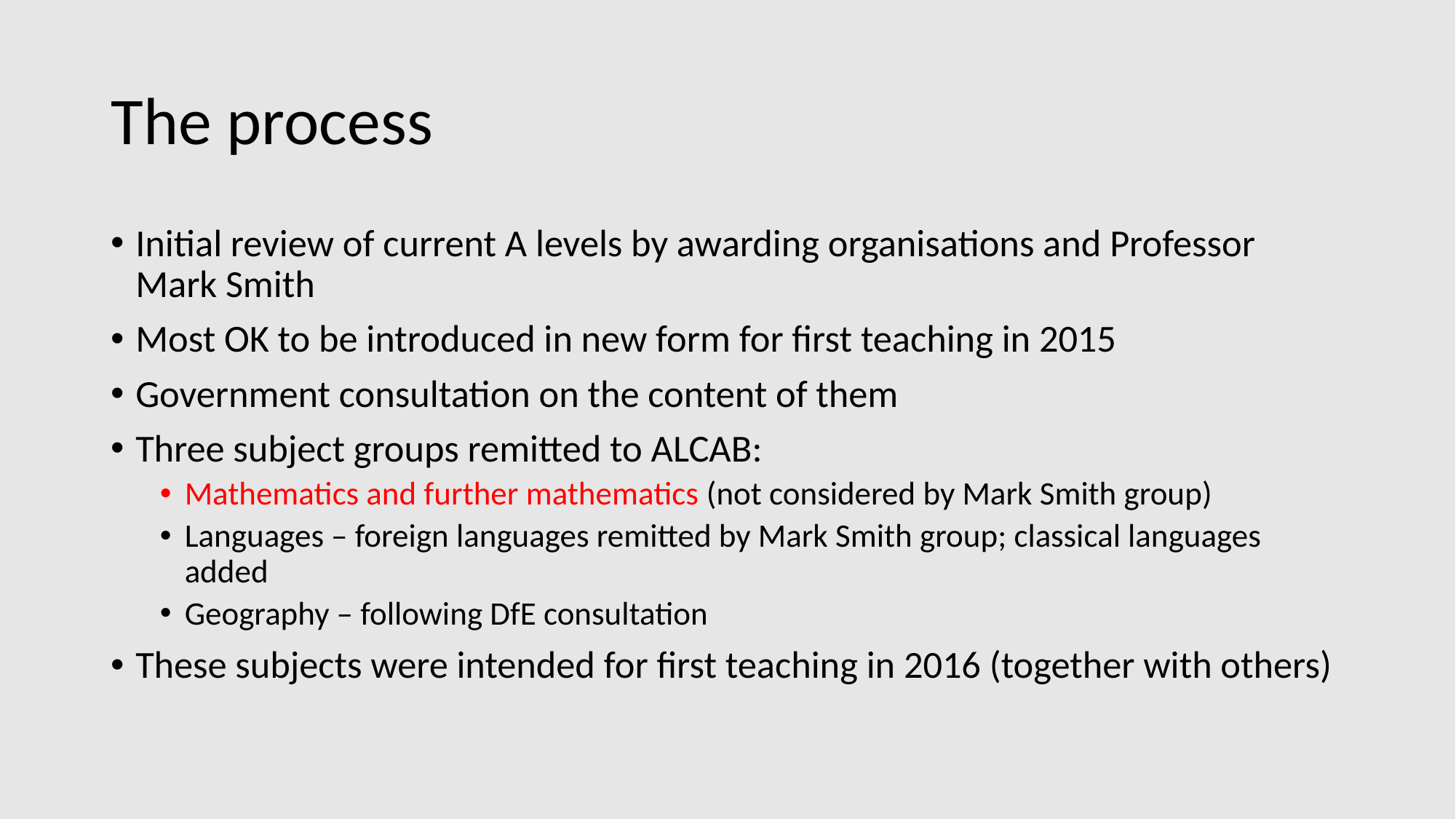

# The process
Initial review of current A levels by awarding organisations and Professor Mark Smith
Most OK to be introduced in new form for first teaching in 2015
Government consultation on the content of them
Three subject groups remitted to ALCAB:
Mathematics and further mathematics (not considered by Mark Smith group)
Languages – foreign languages remitted by Mark Smith group; classical languages added
Geography – following DfE consultation
These subjects were intended for first teaching in 2016 (together with others)